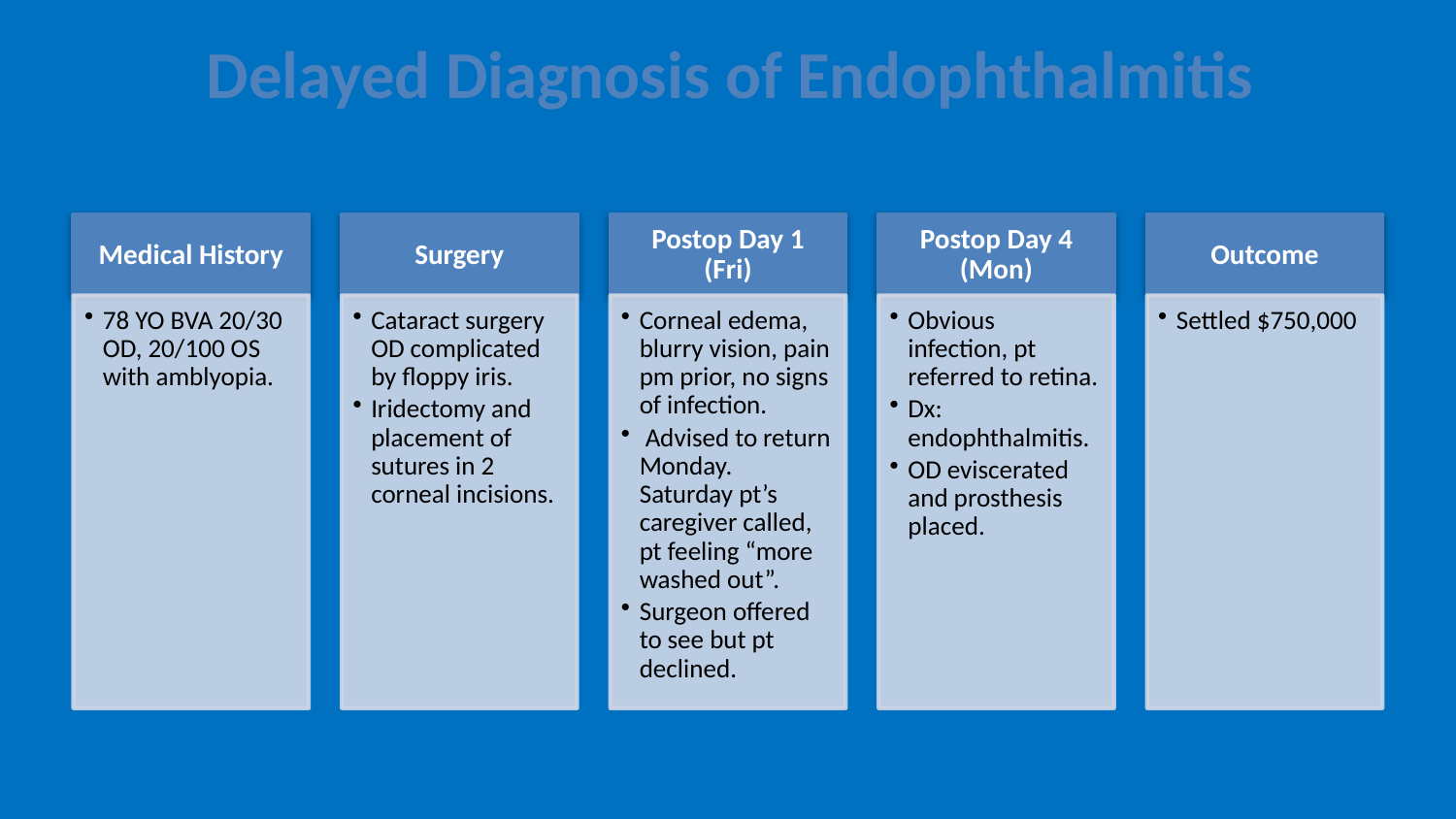

Delayed Diagnosis of Endophthalmitis
Medical History
78 YO BVA 20/30 OD, 20/100 OS with amblyopia.
Surgery
Cataract surgery OD complicated by floppy iris.
Iridectomy and placement of sutures in 2 corneal incisions.
Postop Day 1 (Fri)
Corneal edema, blurry vision, pain pm prior, no signs of infection.
 Advised to return Monday. Saturday pt’s caregiver called, pt feeling “more washed out”.
Surgeon offered to see but pt declined.
Postop Day 4 (Mon)
Obvious infection, pt referred to retina.
Dx: endophthalmitis.
OD eviscerated and prosthesis placed.
Outcome
Settled $750,000